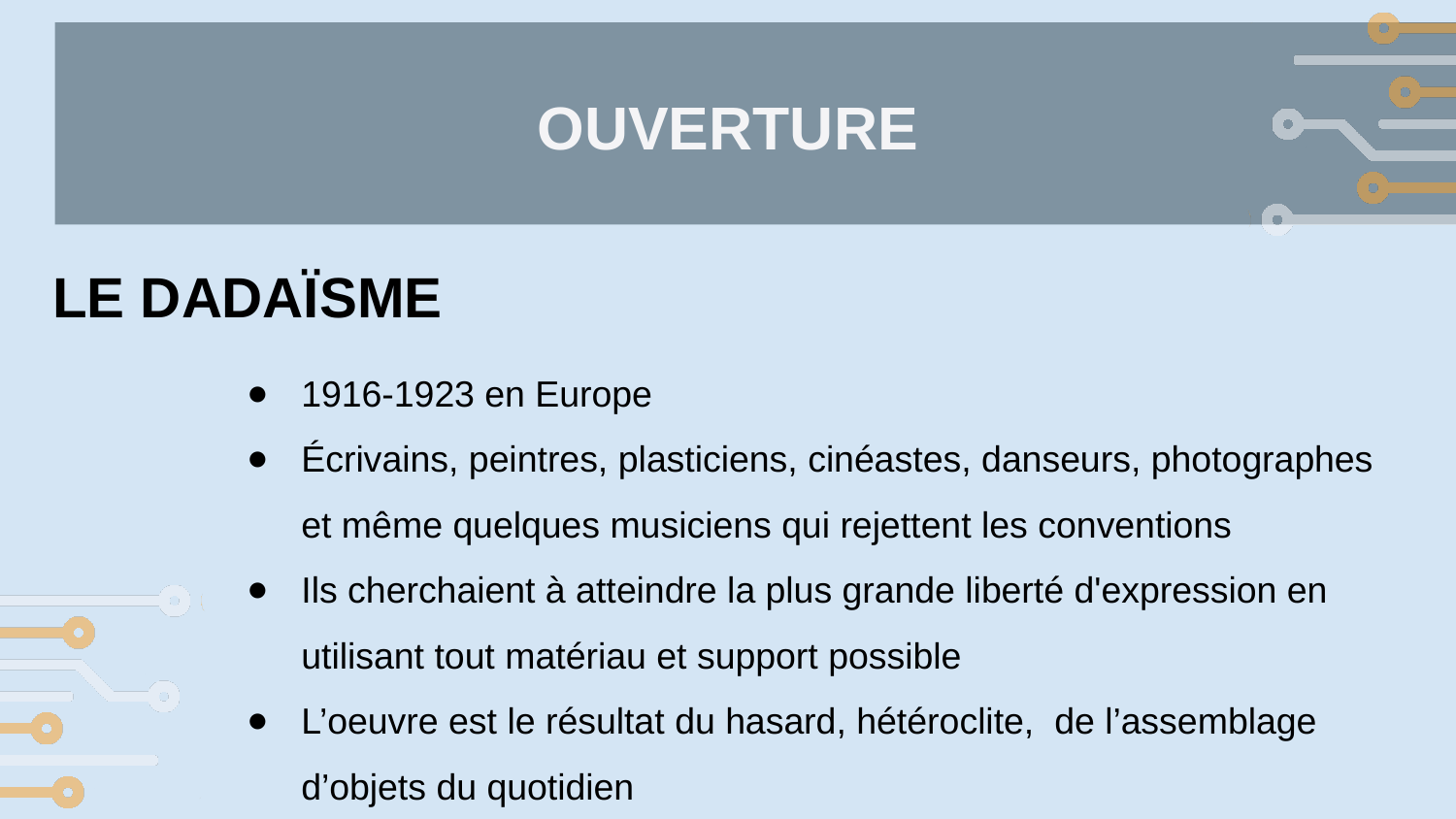

# OUVERTURE
LE DADAÏSME
1916-1923 en Europe
Écrivains, peintres, plasticiens, cinéastes, danseurs, photographes et même quelques musiciens qui rejettent les conventions
Ils cherchaient à atteindre la plus grande liberté d'expression en utilisant tout matériau et support possible
L’oeuvre est le résultat du hasard, hétéroclite,  de l’assemblage d’objets du quotidien